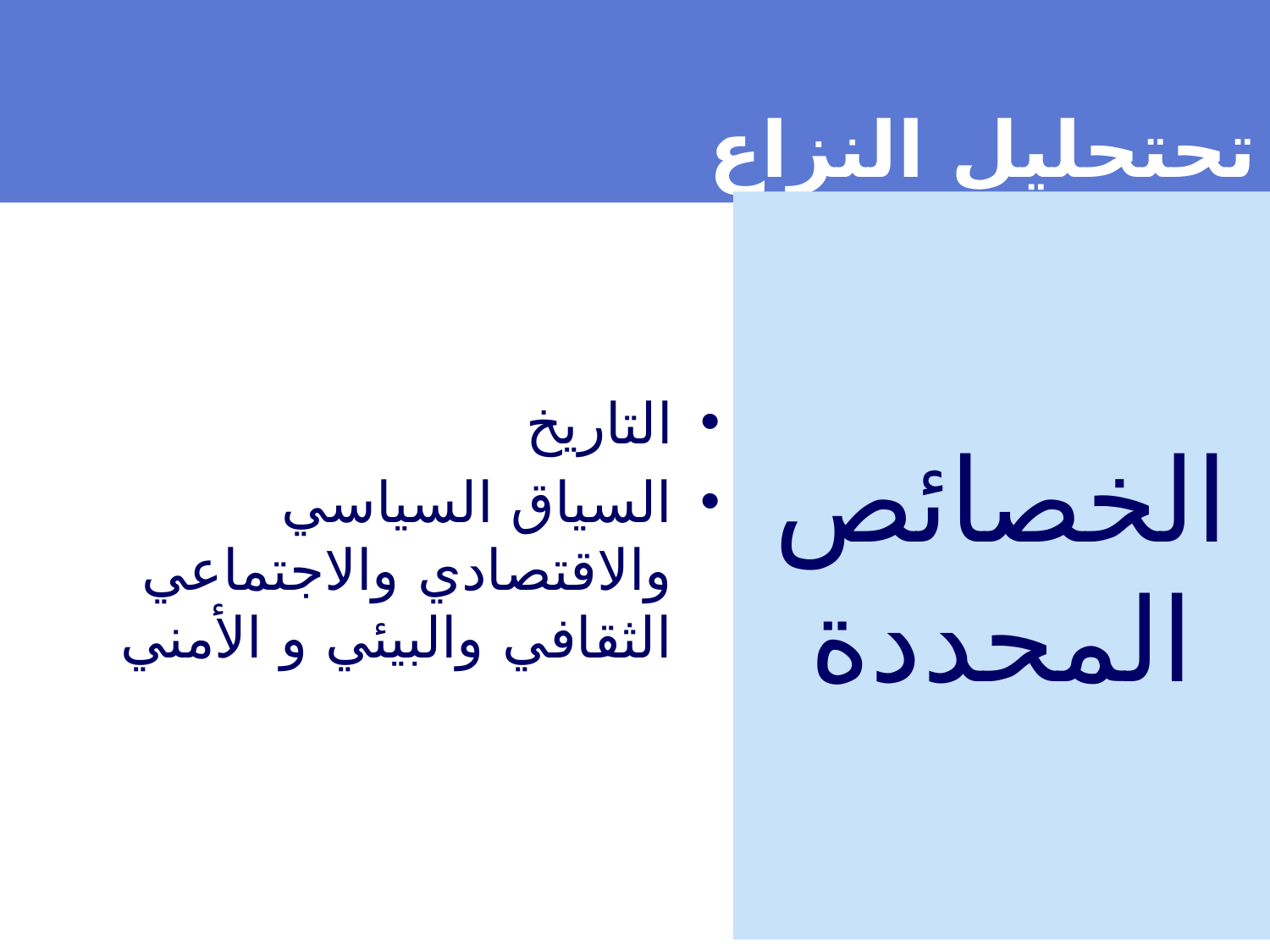

# تحتحليل النزاع
الخصائص المحددة
التاريخ
السياق السياسي والاقتصادي والاجتماعي الثقافي والبيئي و الأمني